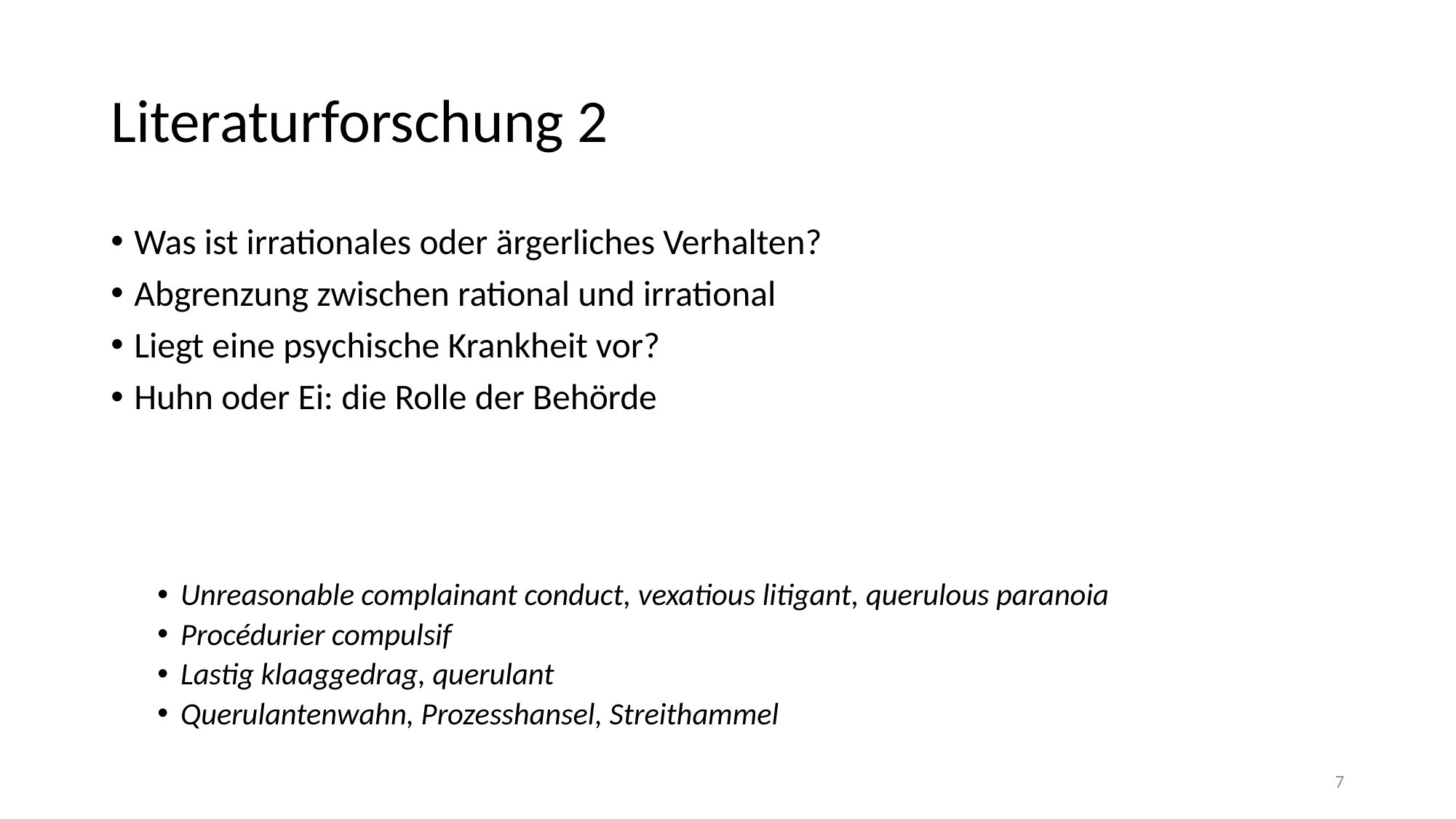

# Literaturforschung 2
Was ist irrationales oder ärgerliches Verhalten?
Abgrenzung zwischen rational und irrational
Liegt eine psychische Krankheit vor?
Huhn oder Ei: die Rolle der Behörde

Unreasonable complainant conduct, vexatious litigant, querulous paranoia
Procédurier compulsif
Lastig klaaggedrag, querulant
Querulantenwahn, Prozesshansel, Streithammel

7